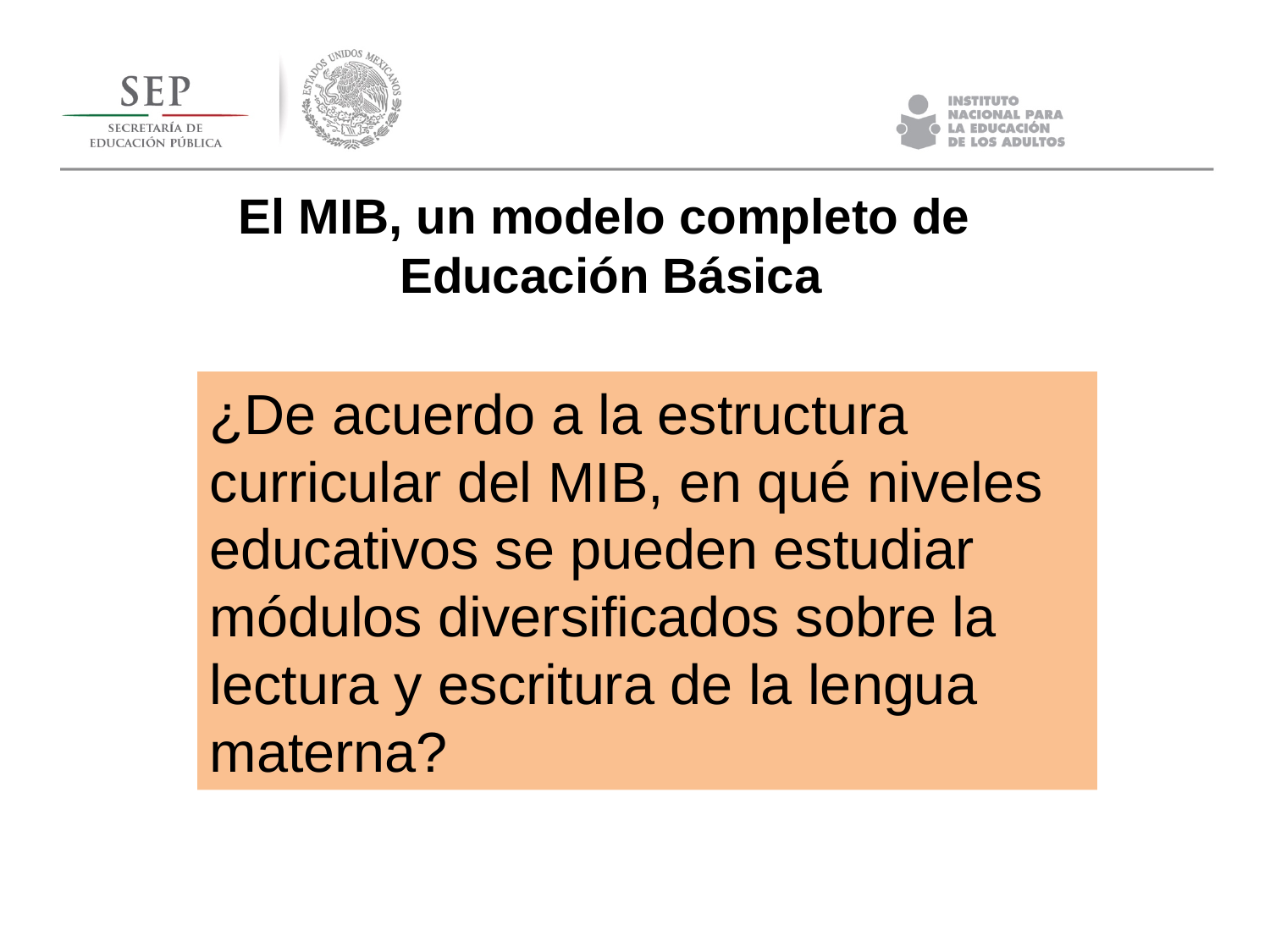

El MIB, un modelo completo de
Educación Básica
¿De acuerdo a la estructura curricular del MIB, en qué niveles educativos se pueden estudiar módulos diversificados sobre la lectura y escritura de la lengua materna?